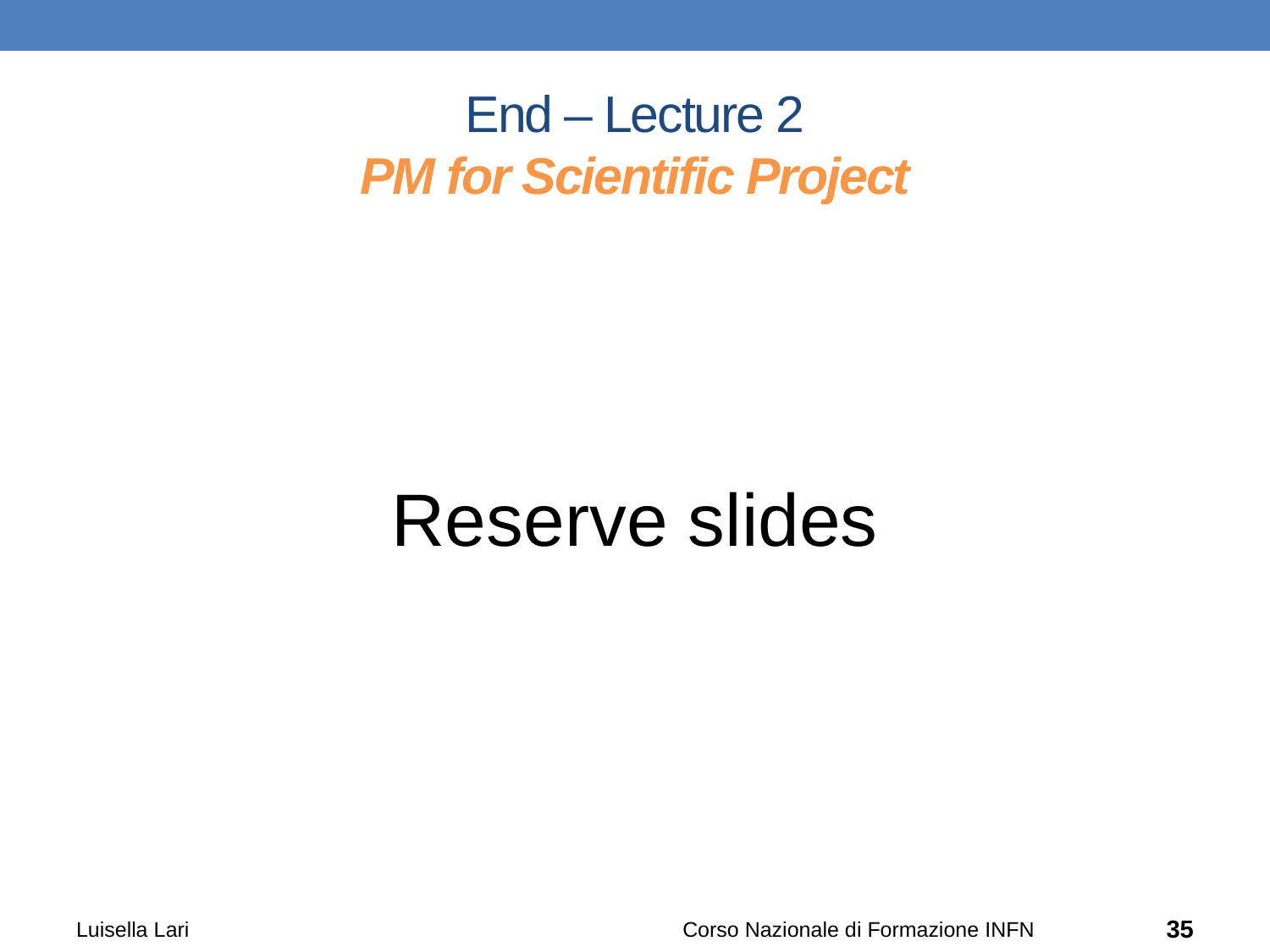

# End – Lecture 2 PM for Scientific Project

Reserve slides
Luisella Lari
Corso Nazionale di Formazione INFN
35